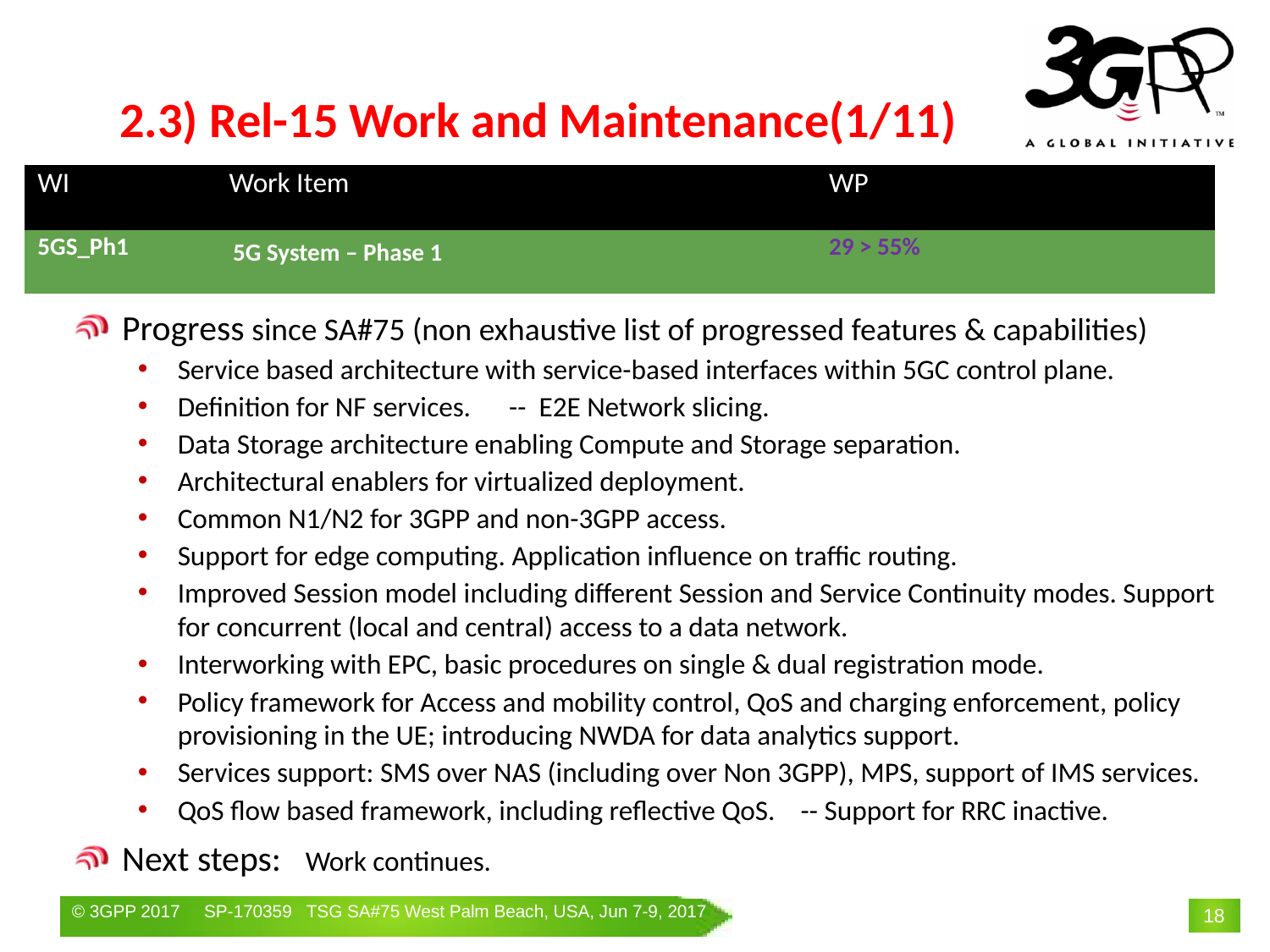

# 2.3) Rel-15 Work and Maintenance(1/11)
| WI | Work Item | WP |  |  |
| --- | --- | --- | --- | --- |
| 5GS\_Ph1 | 5G System – Phase 1 | 29 > 55% |  |  |
Progress since SA#75 (non exhaustive list of progressed features & capabilities)
Service based architecture with service-based interfaces within 5GC control plane.
Definition for NF services.      --  E2E Network slicing.
Data Storage architecture enabling Compute and Storage separation.
Architectural enablers for virtualized deployment.
Common N1/N2 for 3GPP and non-3GPP access.
Support for edge computing. Application influence on traffic routing.
Improved Session model including different Session and Service Continuity modes. Support for concurrent (local and central) access to a data network.
Interworking with EPC, basic procedures on single & dual registration mode.
Policy framework for Access and mobility control, QoS and charging enforcement, policy provisioning in the UE; introducing NWDA for data analytics support.
Services support: SMS over NAS (including over Non 3GPP), MPS, support of IMS services.
QoS flow based framework, including reflective QoS.    -- Support for RRC inactive.
Next steps:   Work continues.